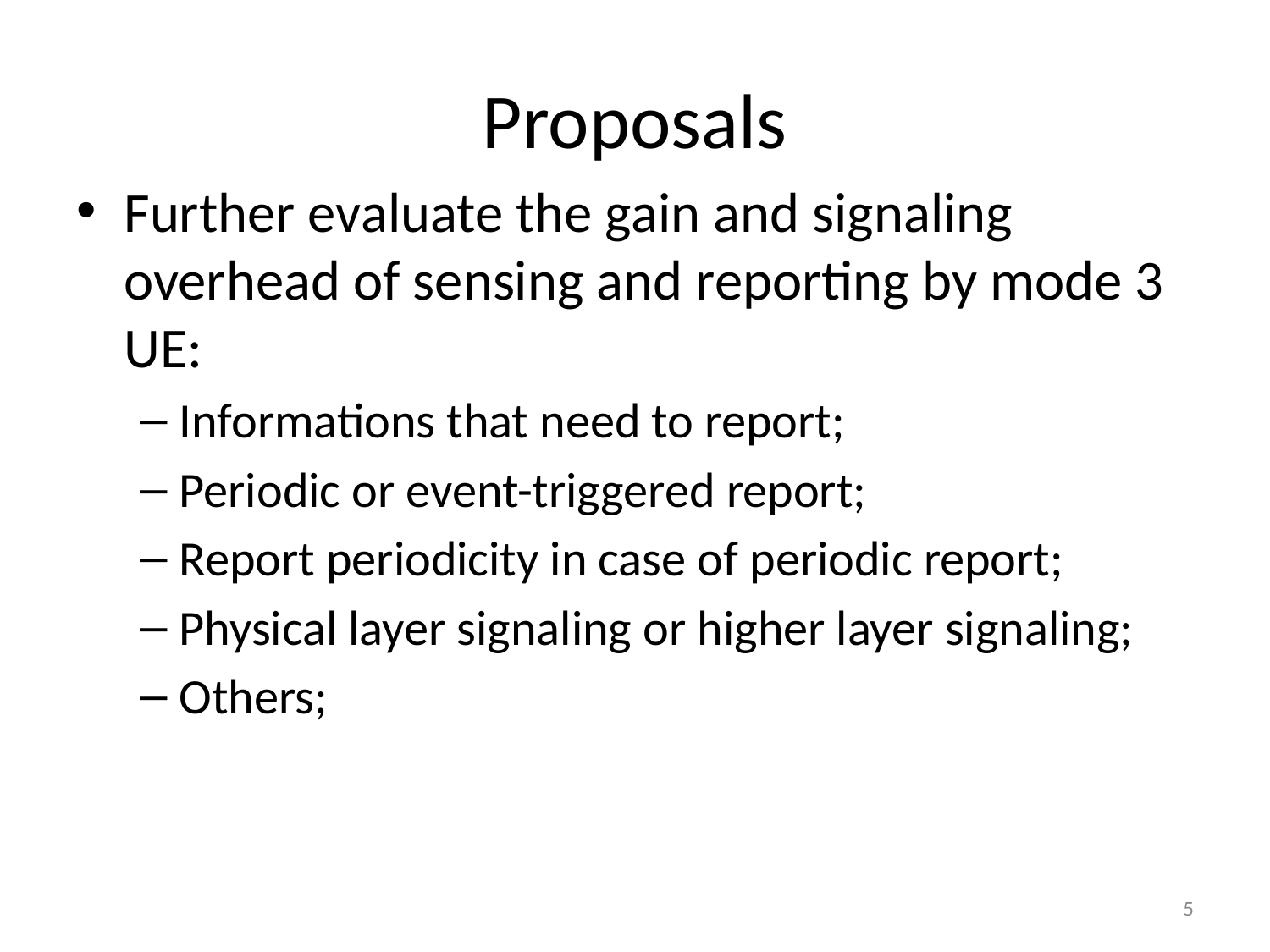

# Proposals
Further evaluate the gain and signaling overhead of sensing and reporting by mode 3 UE:
Informations that need to report;
Periodic or event-triggered report;
Report periodicity in case of periodic report;
Physical layer signaling or higher layer signaling;
Others;
5